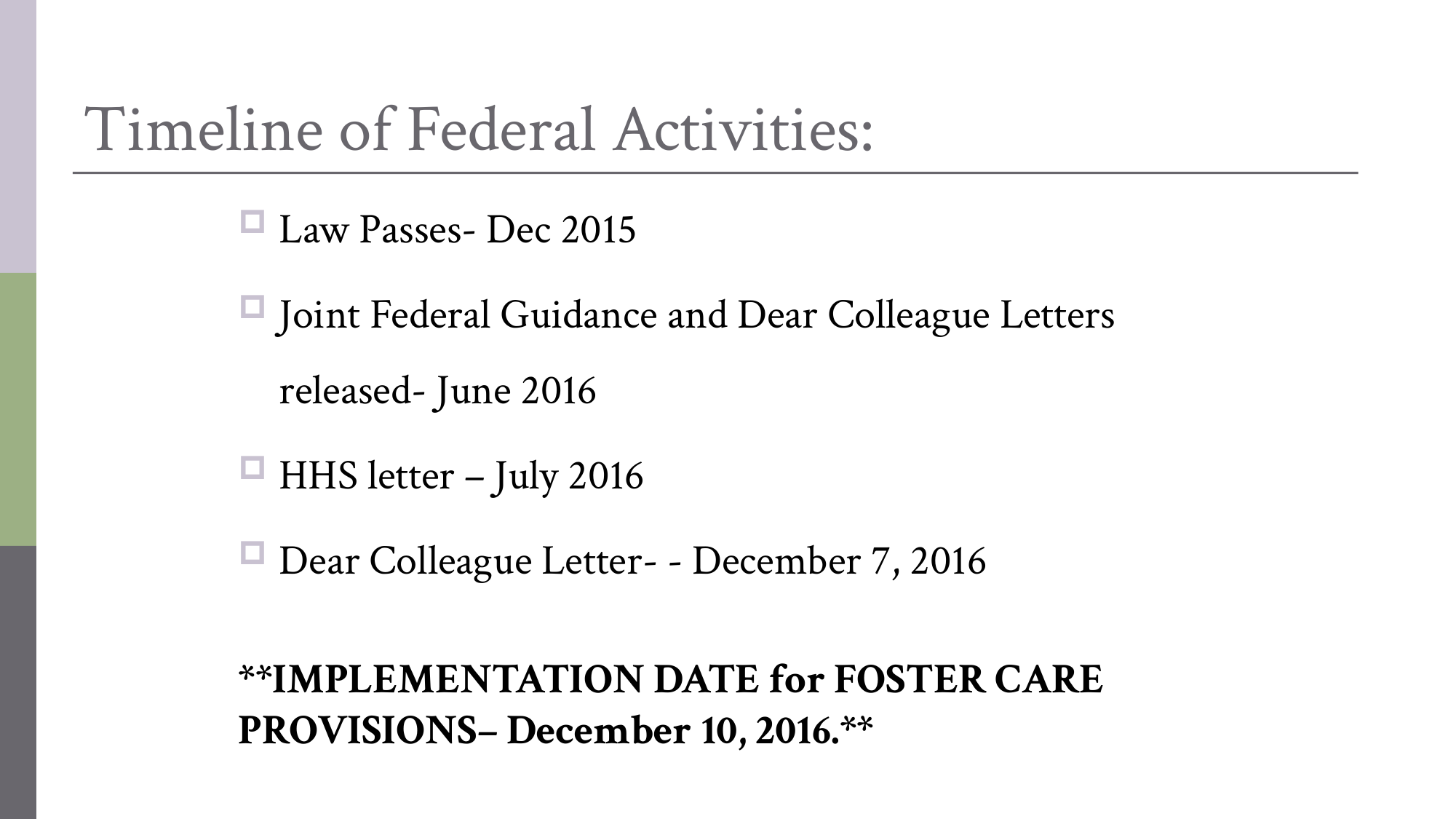

# Timeline of Federal Activities:
Law Passes- Dec 2015
Joint Federal Guidance and Dear Colleague Letters released- June 2016
HHS letter – July 2016
Dear Colleague Letter- - December 7, 2016

**IMPLEMENTATION DATE for FOSTER CARE PROVISIONS– December 10, 2016.**